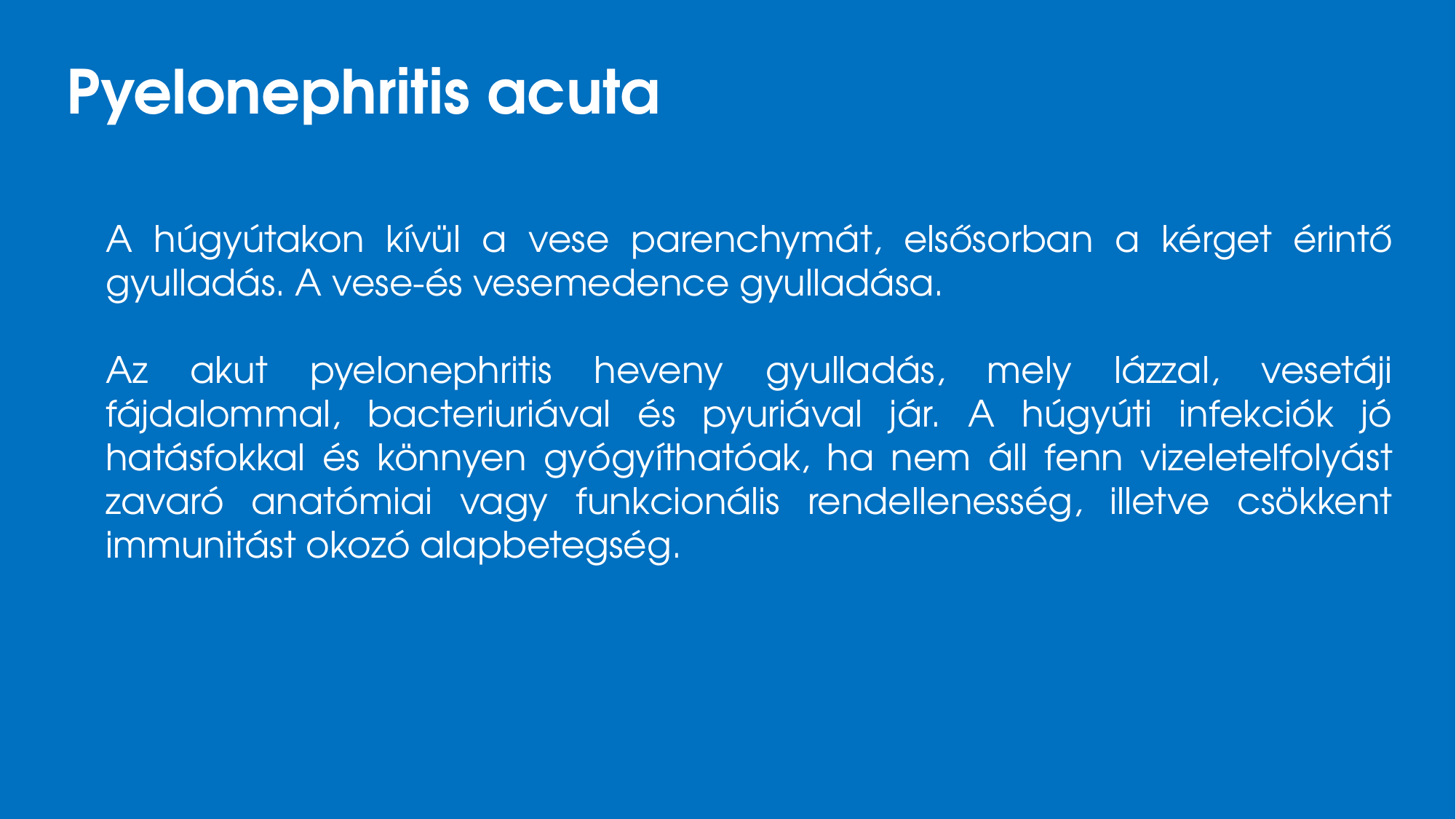

# Pyelonephritis acuta
A húgyútakon kívül a vese parenchymát, elsősorban a kérget érintő gyulladás. A vese-és vesemedence gyulladása.

Az akut pyelonephritis heveny gyulladás, mely lázzal, vesetáji fájdalommal, bacteriuriával és pyuriával jár. A húgyúti infekciók jó hatásfokkal és könnyen gyógyíthatóak, ha nem áll fenn vizeletelfolyást zavaró anatómiai vagy funkcionális rendellenesség, illetve csökkent immunitást okozó alapbetegség.